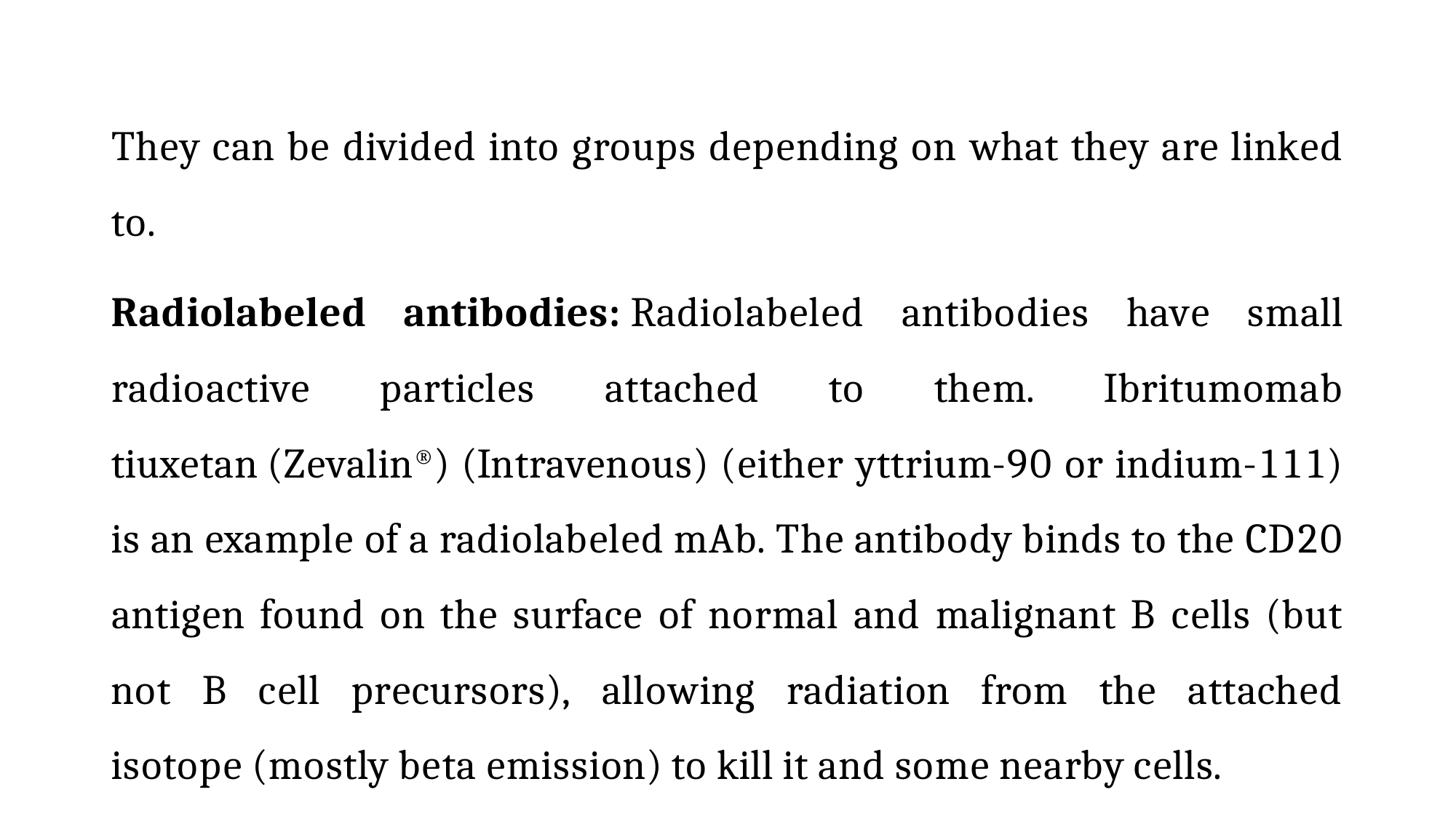

They can be divided into groups depending on what they are linked to.
Radiolabeled antibodies: Radiolabeled antibodies have small radioactive particles attached to them. Ibritumomab tiuxetan (Zevalin®) (Intravenous) (either yttrium-90 or indium-111) is an example of a radiolabeled mAb. The antibody binds to the CD20 antigen found on the surface of normal and malignant B cells (but not B cell precursors), allowing radiation from the attached isotope (mostly beta emission) to kill it and some nearby cells.